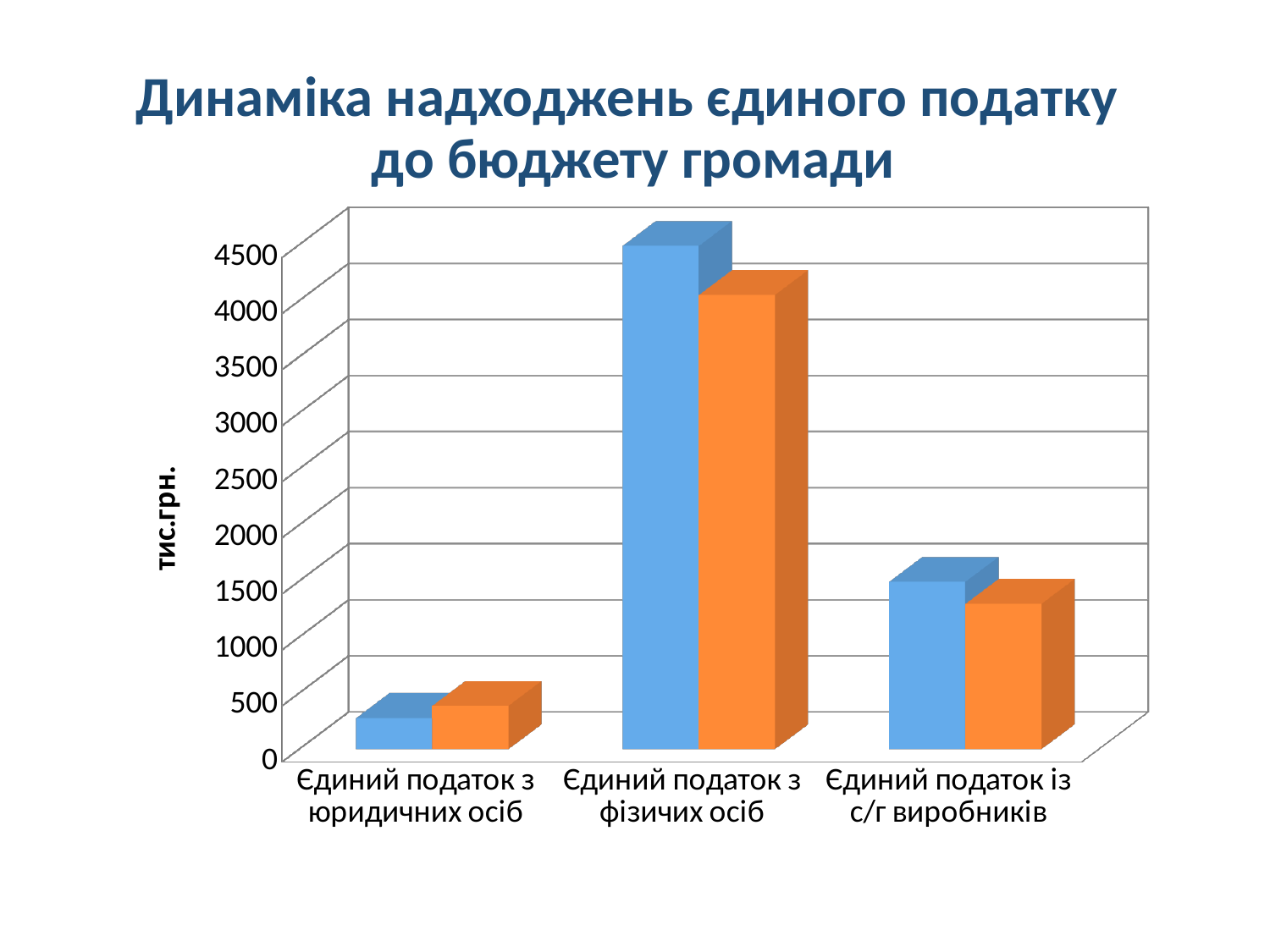

# Динаміка надходжень єдиного податку до бюджету громади

[unsupported chart]